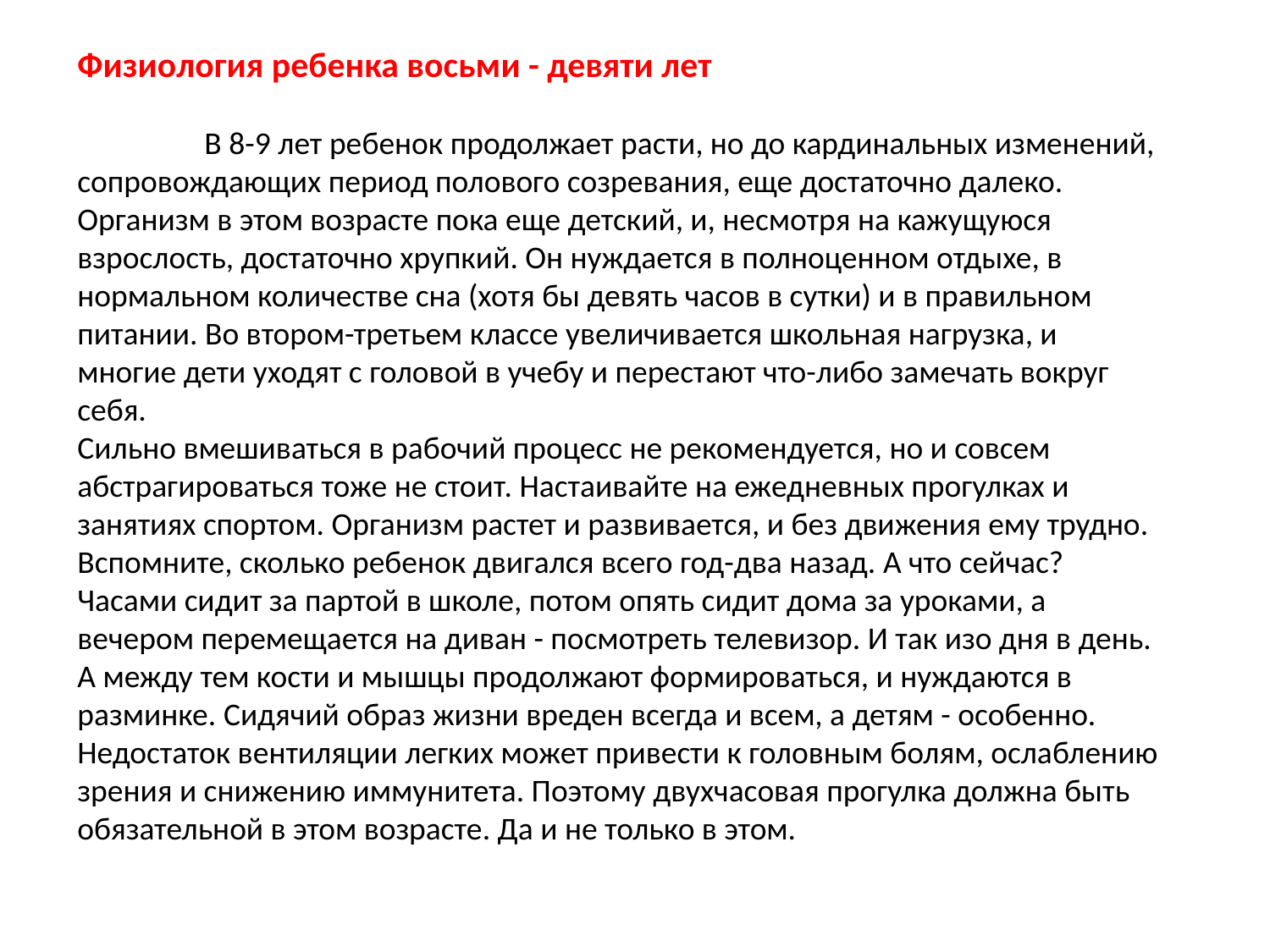

Физиология ребенка восьми - девяти лет
	В 8-9 лет ребенок продолжает расти, но до кардинальных изменений, сопровождающих период полового созревания, еще достаточно далеко. Организм в этом возрасте пока еще детский, и, несмотря на кажущуюся взрослость, достаточно хрупкий. Он нуждается в полноценном отдыхе, в нормальном количестве сна (хотя бы девять часов в сутки) и в правильном питании. Во втором-третьем классе увеличивается школьная нагрузка, и многие дети уходят с головой в учебу и перестают что-либо замечать вокруг себя.
Сильно вмешиваться в рабочий процесс не рекомендуется, но и совсем абстрагироваться тоже не стоит. Настаивайте на ежедневных прогулках и занятиях спортом. Организм растет и развивается, и без движения ему трудно. Вспомните, сколько ребенок двигался всего год-два назад. А что сейчас? Часами сидит за партой в школе, потом опять сидит дома за уроками, а вечером перемещается на диван - посмотреть телевизор. И так изо дня в день. А между тем кости и мышцы продолжают формироваться, и нуждаются в разминке. Сидячий образ жизни вреден всегда и всем, а детям - особенно. Недостаток вентиляции легких может привести к головным болям, ослаблению зрения и снижению иммунитета. Поэтому двухчасовая прогулка должна быть обязательной в этом возрасте. Да и не только в этом.